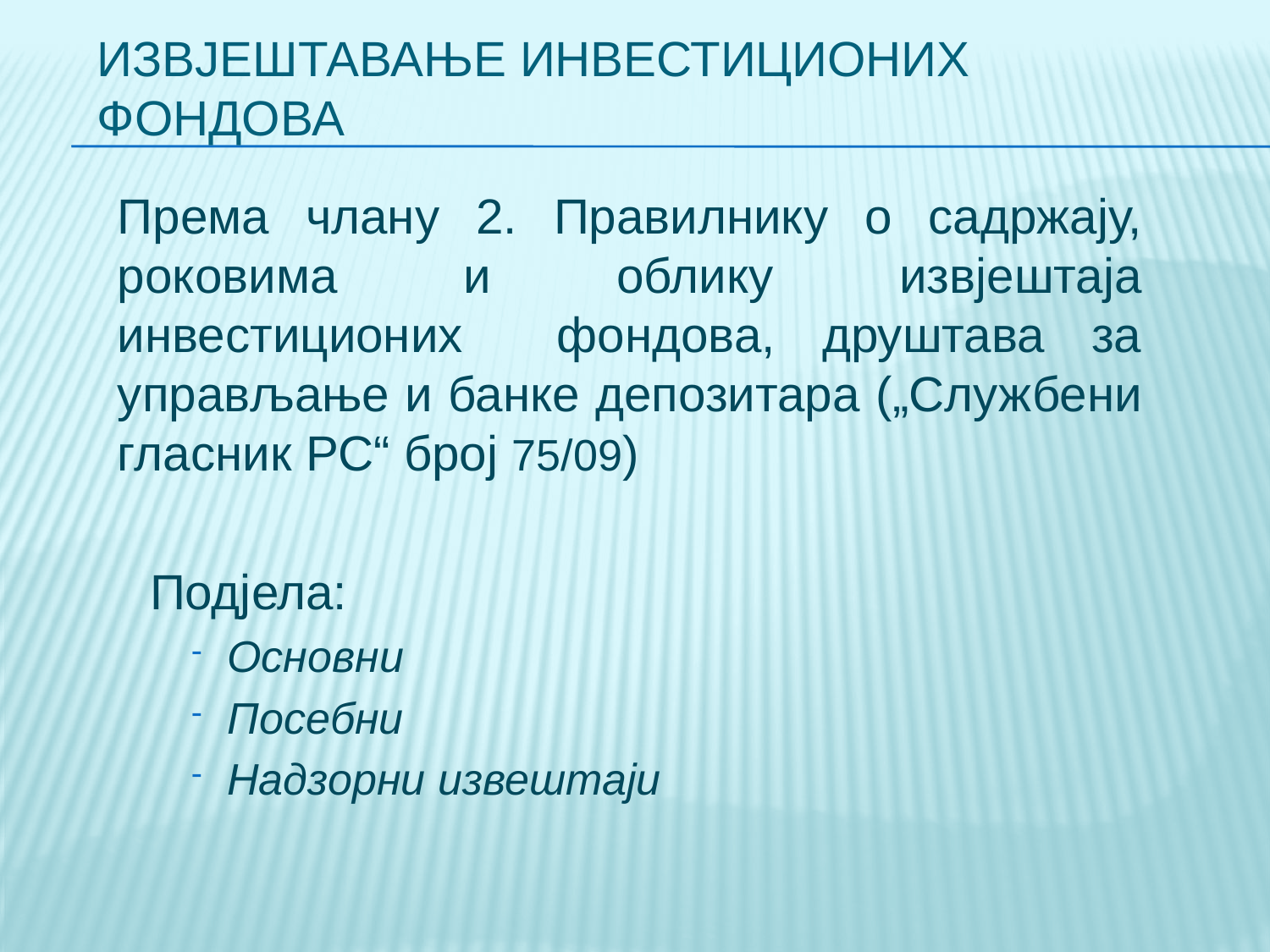

# Извјештавање инвестиционих фондова
Према члану 2. Правилнику о садржају, роковима и облику извјештаја инвестиционих  фондова, друштава за управљање и банке депозитара („Службени гласник РС“ број 75/09)

Подјела:
Основни
Посебни
Надзорни извештаји